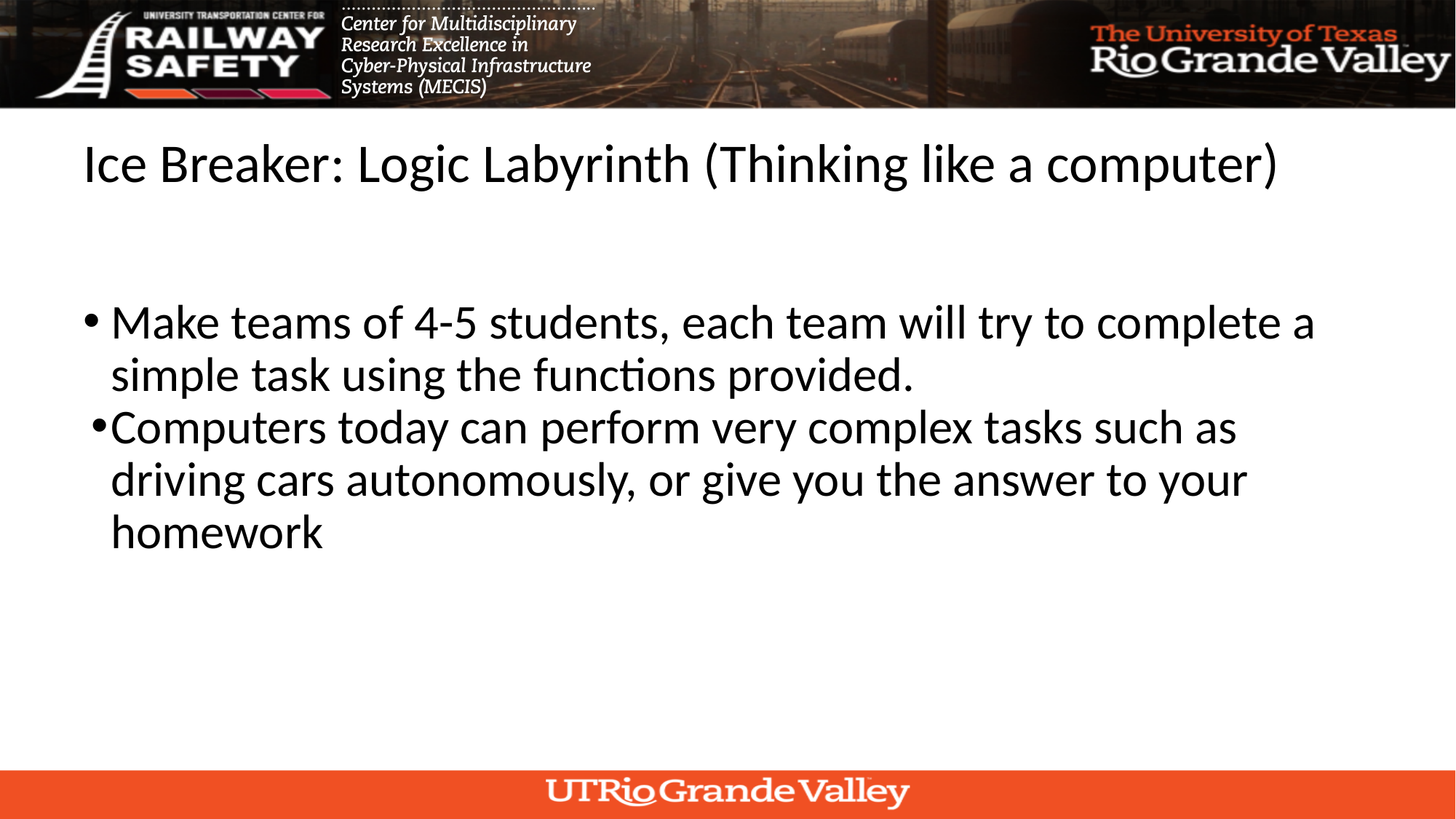

# Ice Breaker: Logic Labyrinth (Thinking like a computer)
Make teams of 4-5 students, each team will try to complete a simple task using the functions provided.
Computers today can perform very complex tasks such as driving cars autonomously, or give you the answer to your homework